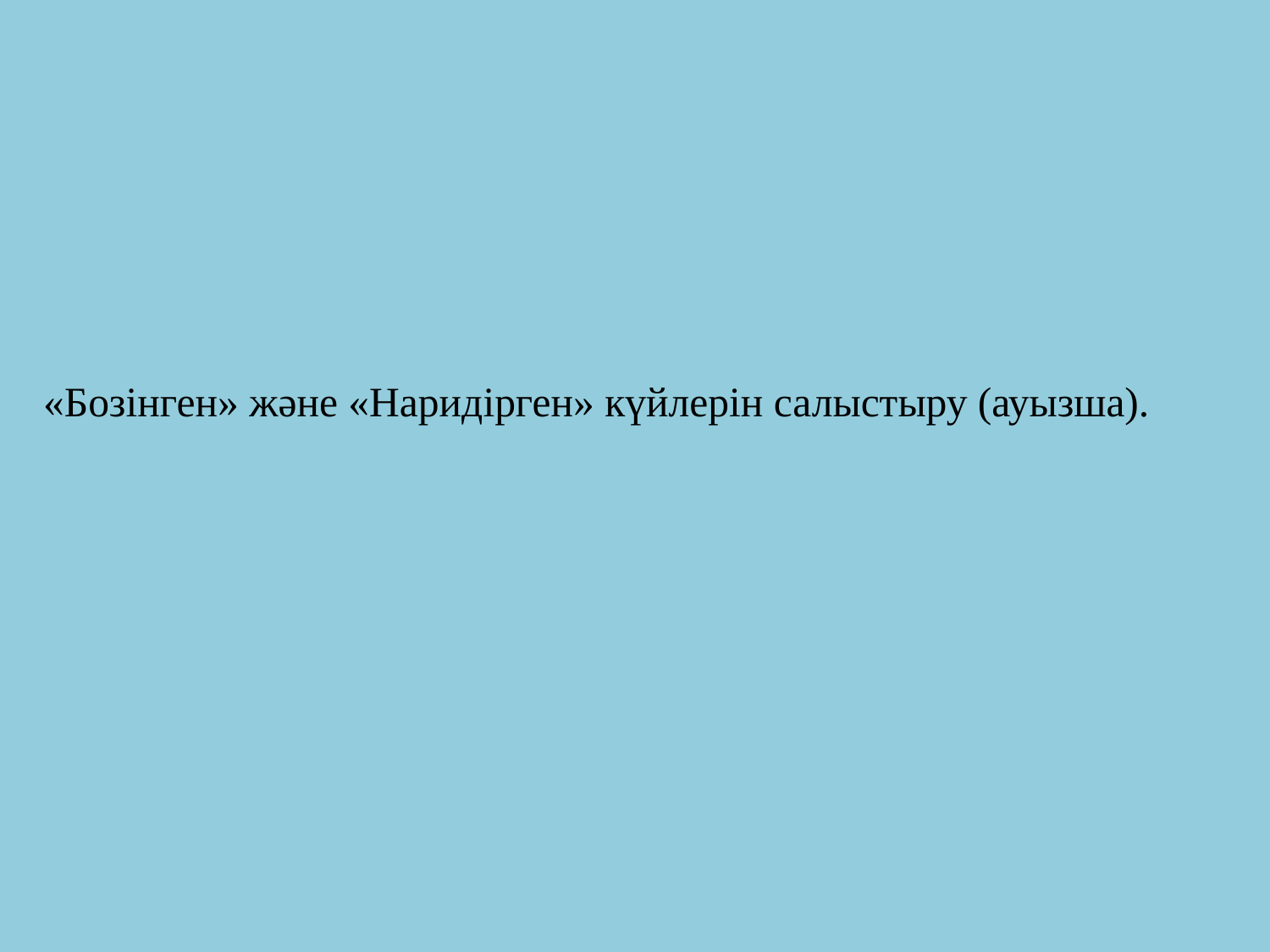

# «Бозінген» және «Наридірген» күйлерін салыстыру (ауызша).